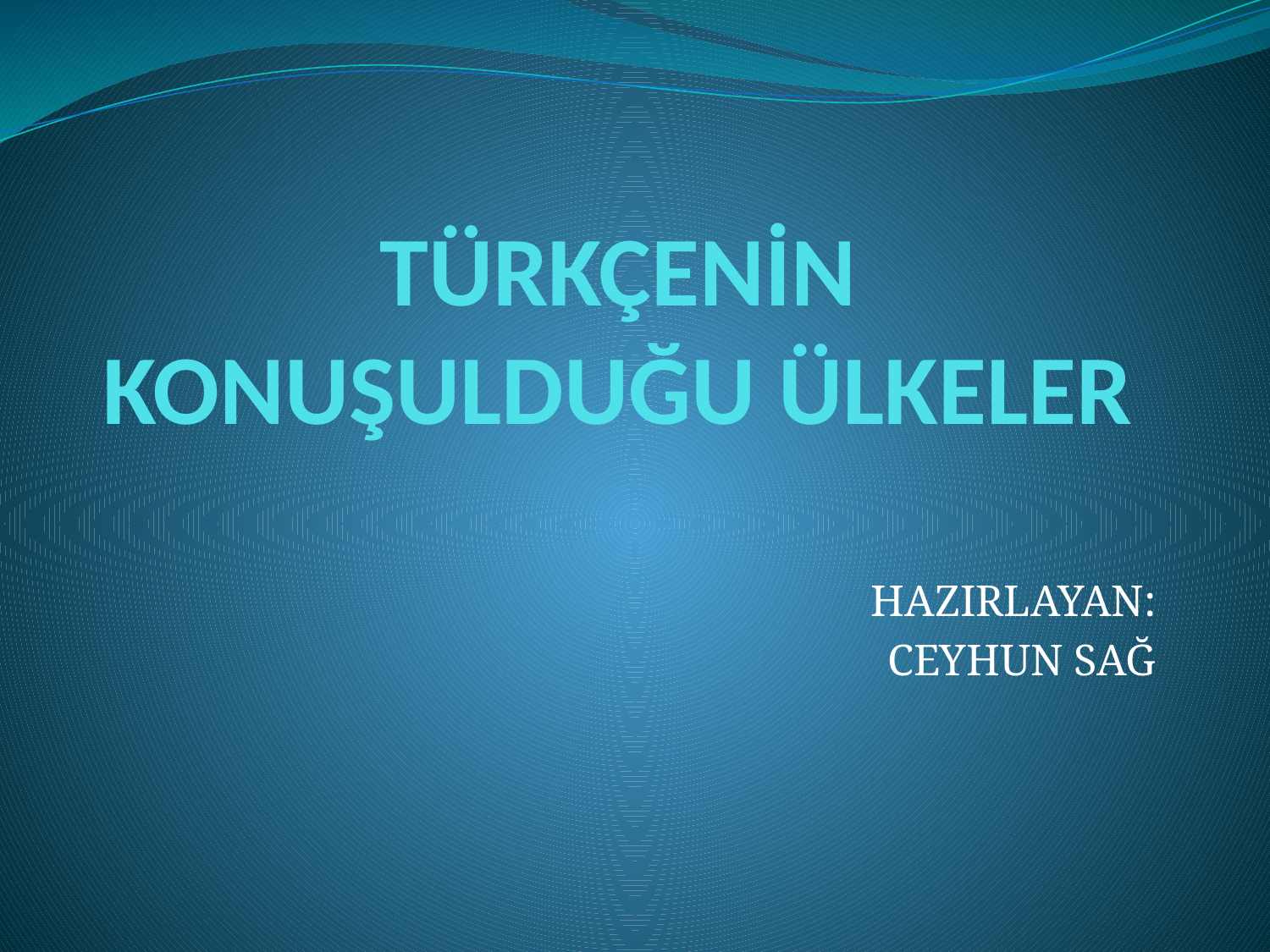

# TÜRKÇENİN KONUŞULDUĞU ÜLKELER

HAZIRLAYAN:
CEYHUN SAĞ